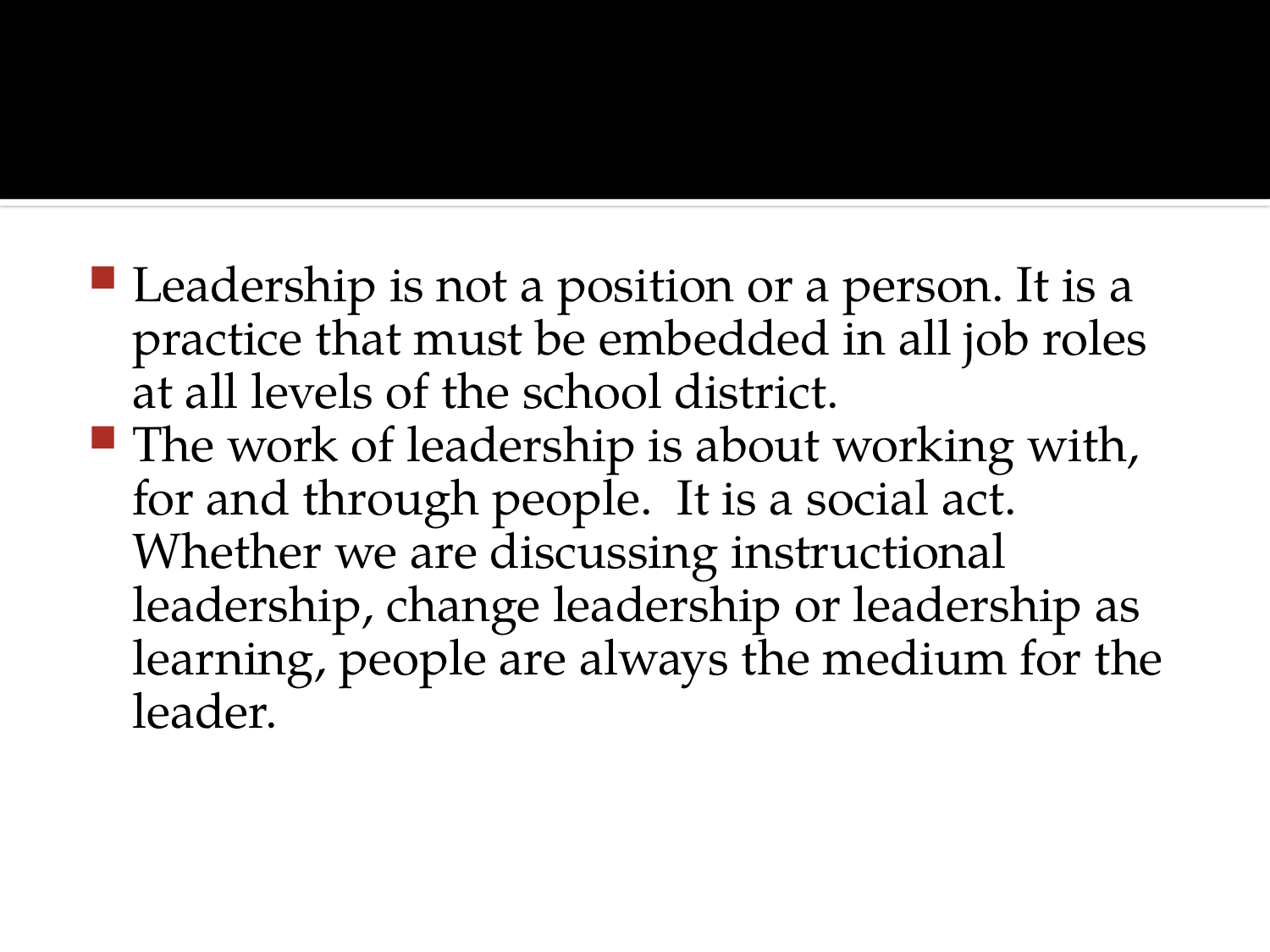

#
Leadership is not a position or a person. It is a practice that must be embedded in all job roles at all levels of the school district.
The work of leadership is about working with, for and through people.  It is a social act. Whether we are discussing instructional leadership, change leadership or leadership as learning, people are always the medium for the leader.